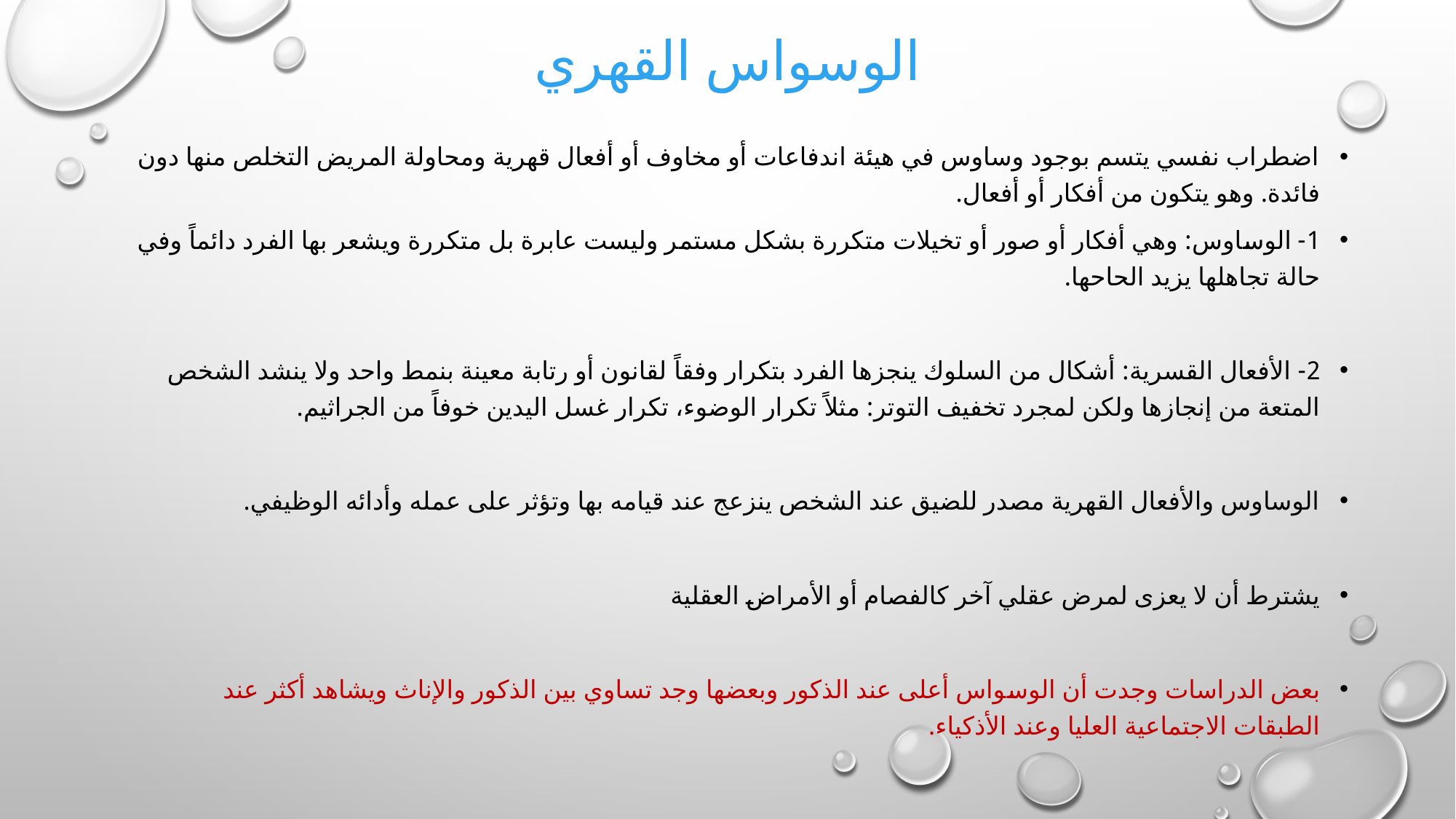

# الوسواس القهري
اضطراب نفسي يتسم بوجود وساوس في هيئة اندفاعات أو مخاوف أو أفعال قهرية ومحاولة المريض التخلص منها دون فائدة. وهو يتكون من أفكار أو أفعال.
1- الوساوس: وهي أفكار أو صور أو تخيلات متكررة بشكل مستمر وليست عابرة بل متكررة ويشعر بها الفرد دائماً وفي حالة تجاهلها يزيد الحاحها.

2- الأفعال القسرية: أشكال من السلوك ينجزها الفرد بتكرار وفقاً لقانون أو رتابة معينة بنمط واحد ولا ينشد الشخص المتعة من إنجازها ولكن لمجرد تخفيف التوتر: مثلاً تكرار الوضوء، تكرار غسل اليدين خوفاً من الجراثيم.

الوساوس والأفعال القهرية مصدر للضيق عند الشخص ينزعج عند قيامه بها وتؤثر على عمله وأدائه الوظيفي.

يشترط أن لا يعزى لمرض عقلي آخر كالفصام أو الأمراض العقلية

بعض الدراسات وجدت أن الوسواس أعلى عند الذكور وبعضها وجد تساوي بين الذكور والإناث ويشاهد أكثر عند الطبقات الاجتماعية العليا وعند الأذكياء.